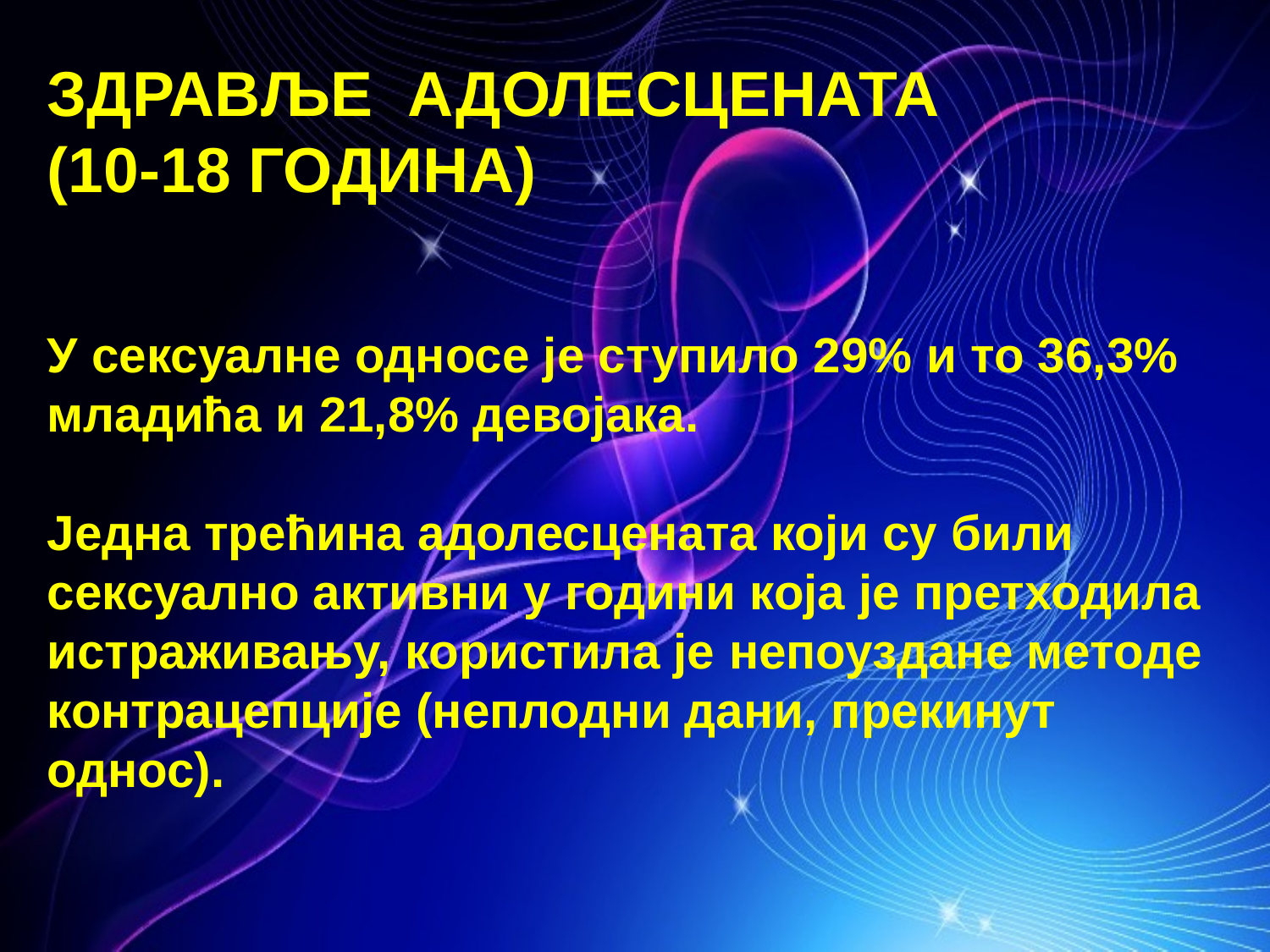

ЗДРАВЉЕ  АДОЛЕСЦЕНАТА
(10-18 ГОДИНА)

У сексуалне односе је ступило 29% и то 36,3% младића и 21,8% девојака.

Једна трећина адолесцената који су били сексуално активни у години која је претходила истраживању, користила је непоуздане методе контрацепције (неплодни дани, прекинут однос).